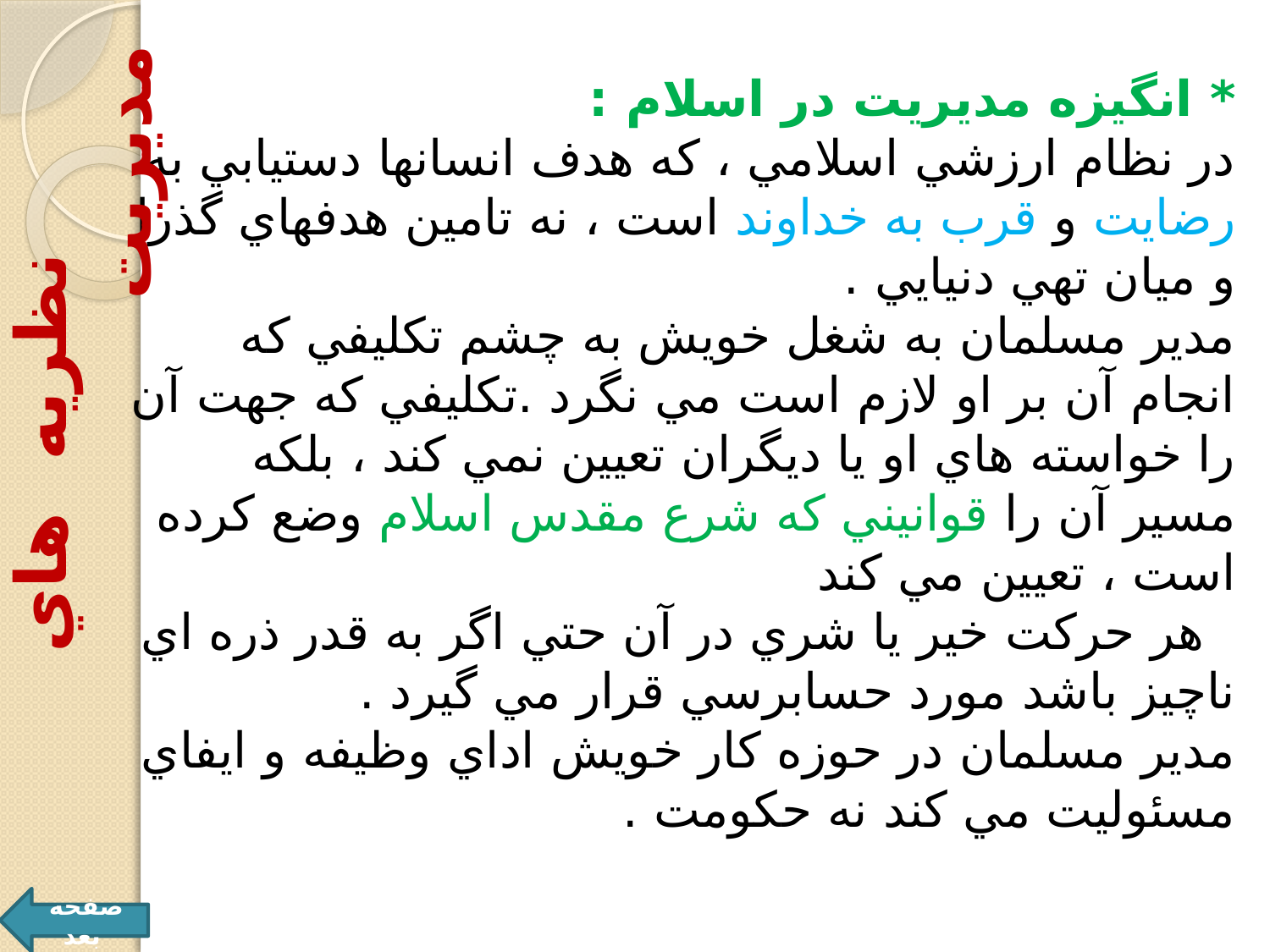

* انگيزه مديريت در اسلام :
در نظام ارزشي اسلامي ، كه هدف انسانها دستيابي به رضايت و قرب به خداوند است ، نه تامين هدفهاي گذرا و ميان تهي دنيايي .
مدير مسلمان به شغل خويش به چشم تكليفي كه انجام آن بر او لازم است مي نگرد .تكليفي كه جهت آن را خواسته هاي او يا ديگران تعيين نمي كند ، بلكه مسير آن را قوانيني كه شرع مقدس اسلام وضع كرده است ، تعيين مي كند
  هر حركت خير يا شري در آن حتي اگر به قدر ذره اي ناچيز باشد مورد حسابرسي قرار مي گيرد .
مدير مسلمان در حوزه كار خويش اداي وظيفه و ايفاي مسئوليت مي كند نه حكومت .
    نظريه هاي مديريت
صفحه  بعد